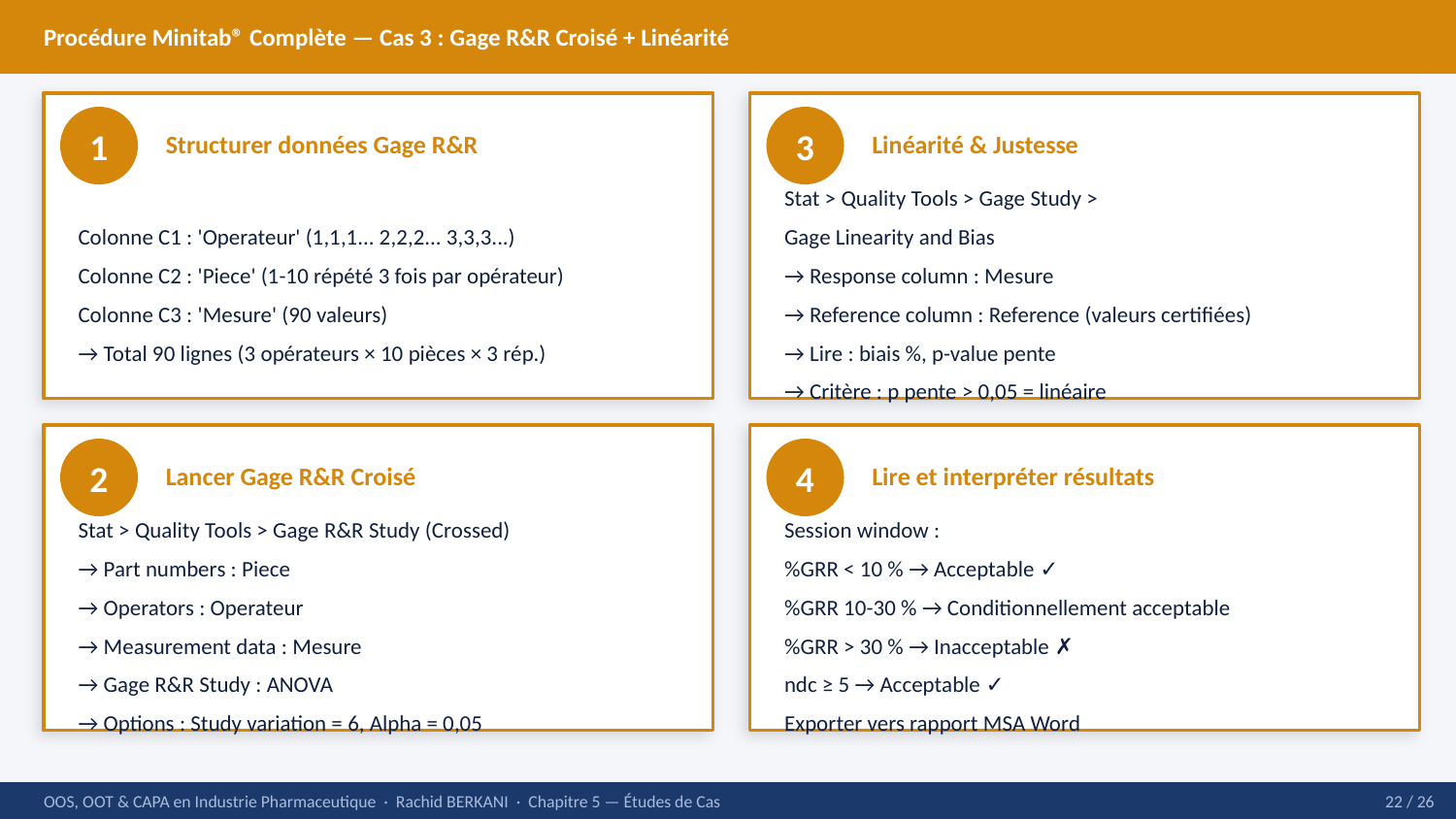

Procédure Minitab® Complète — Cas 3 : Gage R&R Croisé + Linéarité

1

3
Structurer données Gage R&R
Linéarité & Justesse
Colonne C1 : 'Operateur' (1,1,1... 2,2,2... 3,3,3...)
Colonne C2 : 'Piece' (1-10 répété 3 fois par opérateur)
Colonne C3 : 'Mesure' (90 valeurs)
→ Total 90 lignes (3 opérateurs × 10 pièces × 3 rép.)
Stat > Quality Tools > Gage Study >
Gage Linearity and Bias
→ Response column : Mesure
→ Reference column : Reference (valeurs certifiées)
→ Lire : biais %, p-value pente
→ Critère : p pente > 0,05 = linéaire

2

4
Lancer Gage R&R Croisé
Lire et interpréter résultats
Stat > Quality Tools > Gage R&R Study (Crossed)
→ Part numbers : Piece
→ Operators : Operateur
→ Measurement data : Mesure
→ Gage R&R Study : ANOVA
→ Options : Study variation = 6, Alpha = 0,05
Session window :
%GRR < 10 % → Acceptable ✓
%GRR 10-30 % → Conditionnellement acceptable
%GRR > 30 % → Inacceptable ✗
ndc ≥ 5 → Acceptable ✓
Exporter vers rapport MSA Word

OOS, OOT & CAPA en Industrie Pharmaceutique  ·  Rachid BERKANI  ·  Chapitre 5 — Études de Cas
22 / 26